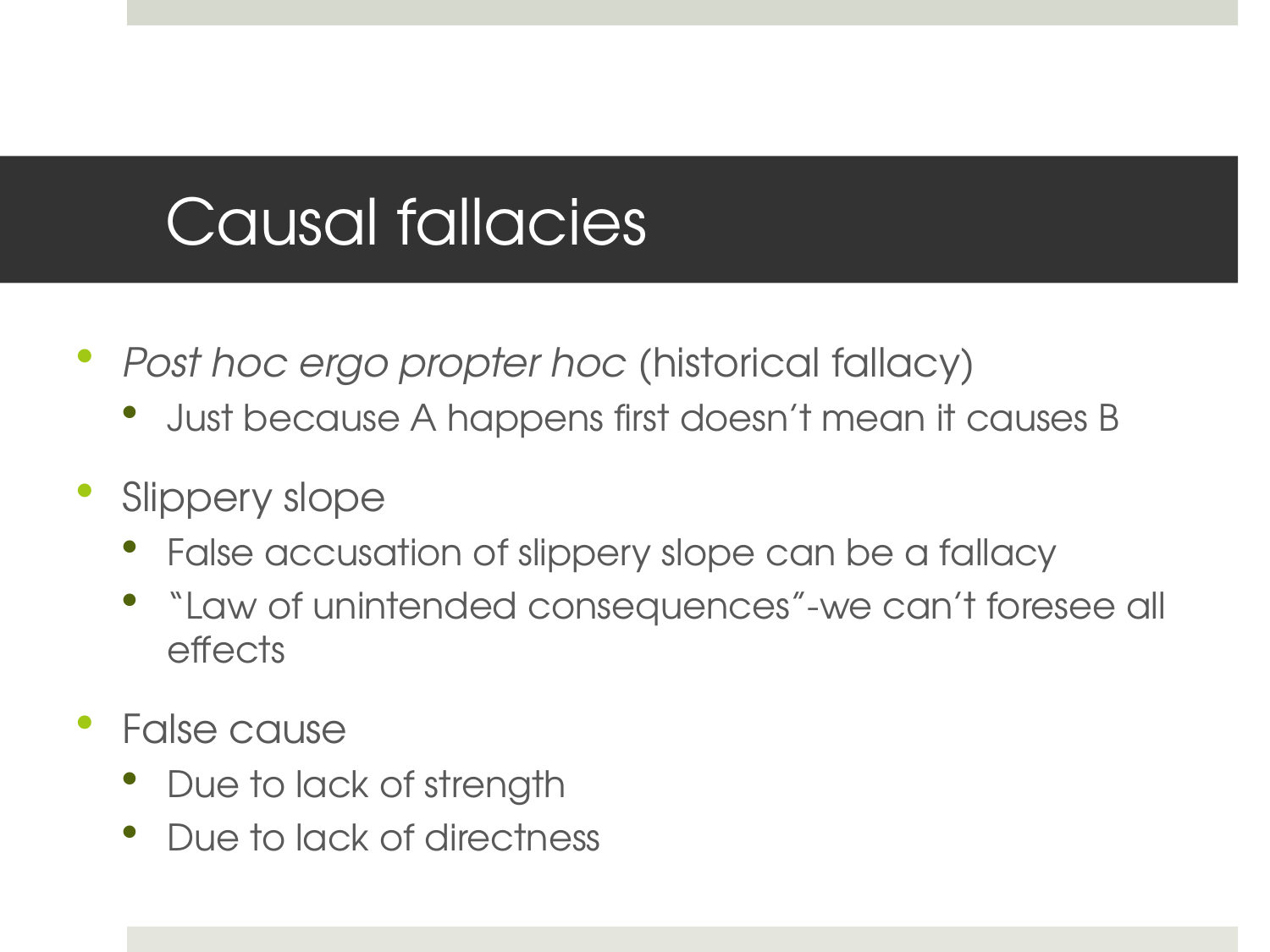

# Causal fallacies
Post hoc ergo propter hoc (historical fallacy)
Just because A happens first doesn’t mean it causes B
Slippery slope
False accusation of slippery slope can be a fallacy
“Law of unintended consequences”-we can’t foresee all effects
False cause
Due to lack of strength
Due to lack of directness